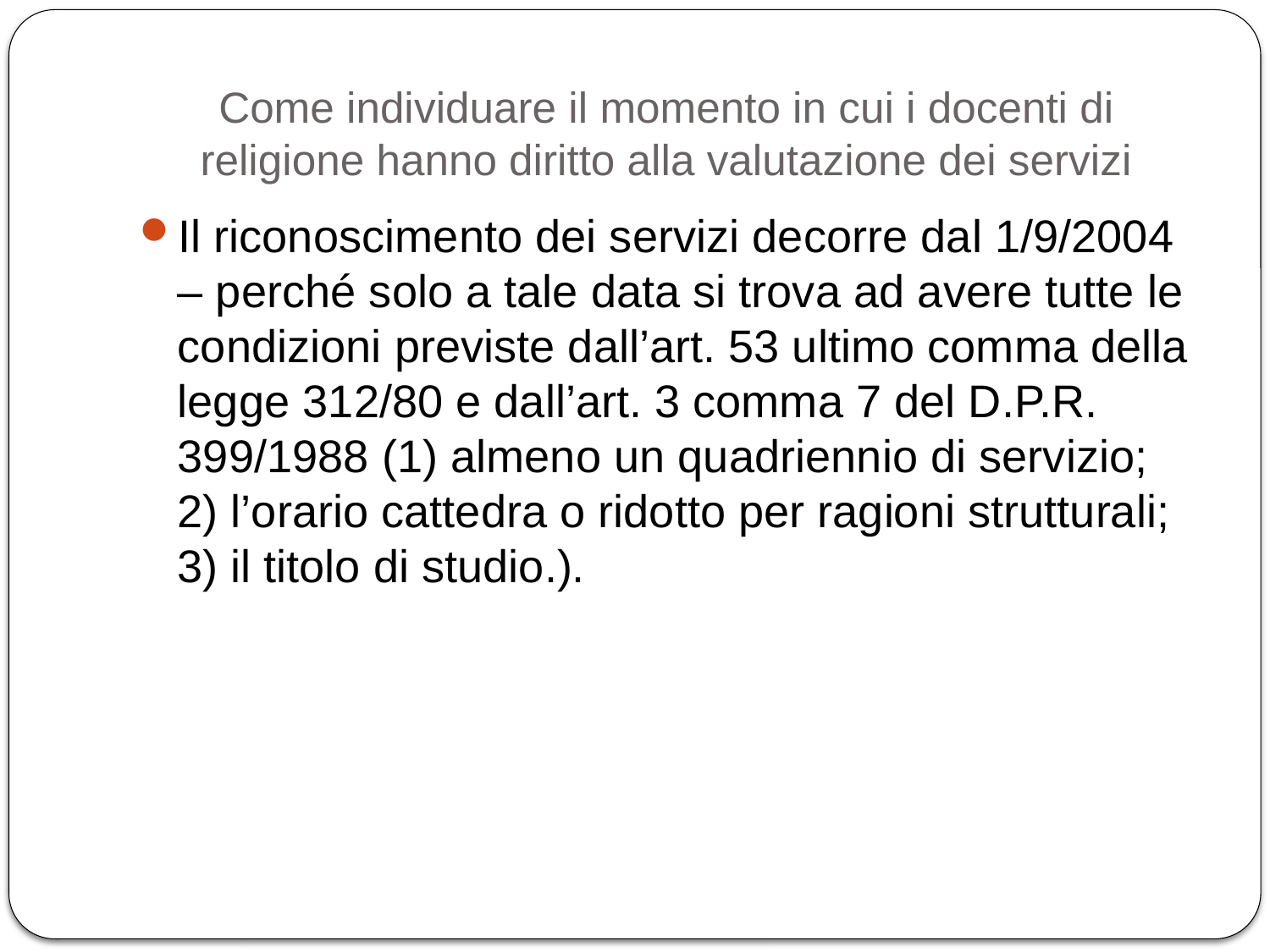

# Come individuare il momento in cui i docenti di religione hanno diritto alla valutazione dei servizi
Il riconoscimento dei servizi decorre dal 1/9/2004 – perché solo a tale data si trova ad avere tutte le condizioni previste dall’art. 53 ultimo comma della legge 312/80 e dall’art. 3 comma 7 del D.P.R. 399/1988 (1) almeno un quadriennio di servizio; 2) l’orario cattedra o ridotto per ragioni strutturali; 3) il titolo di studio.).